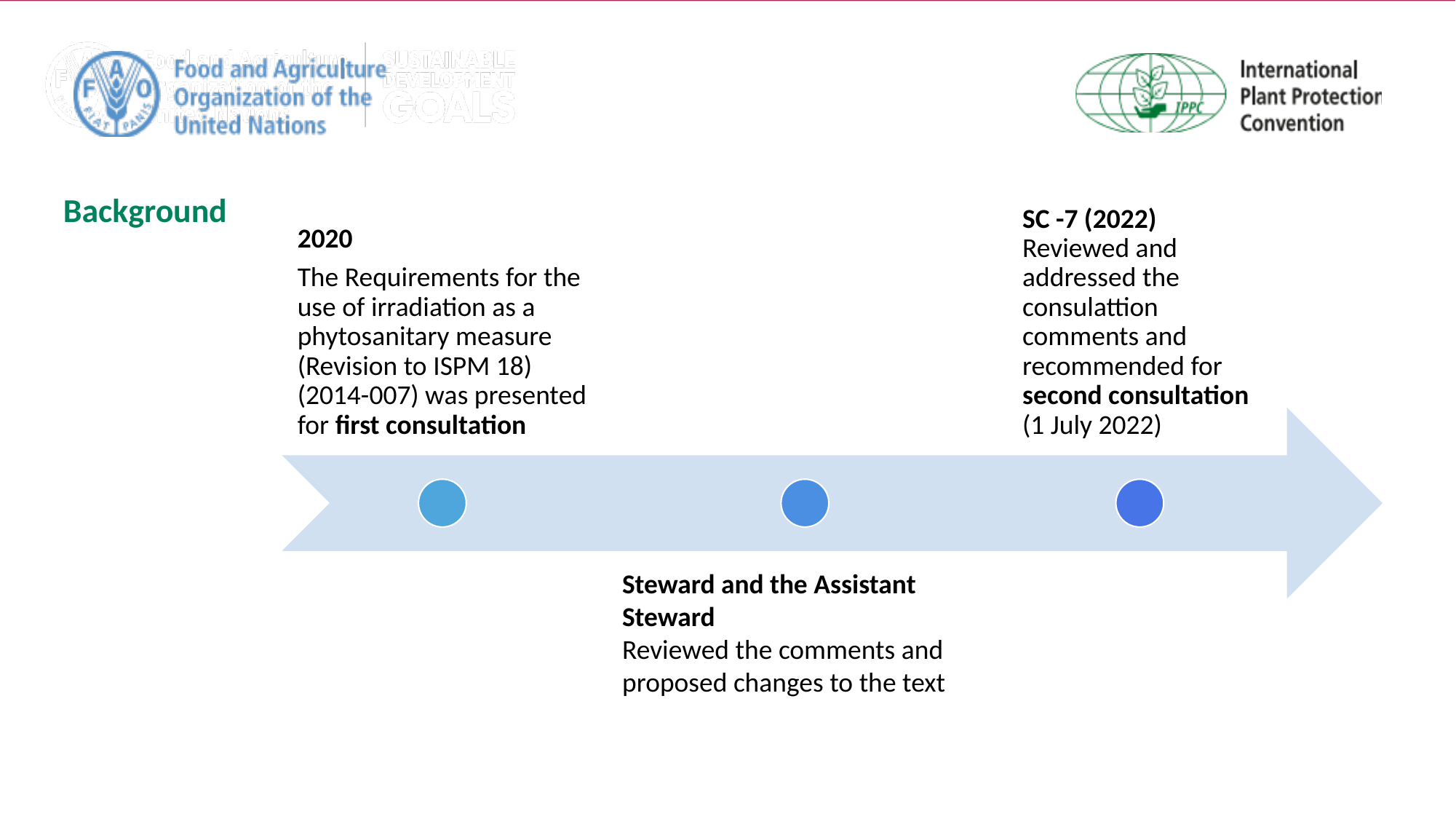

# Background
2020
The Requirements for the use of irradiation as a phytosanitary measure (Revision to ISPM 18) (2014-007) was presented for first consultation
Steward and the Assistant Steward
Reviewed the comments and proposed changes to the text

SC -7 (2022)
Reviewed and addressed the consulattion comments and recommended for second consultation (1 July 2022)